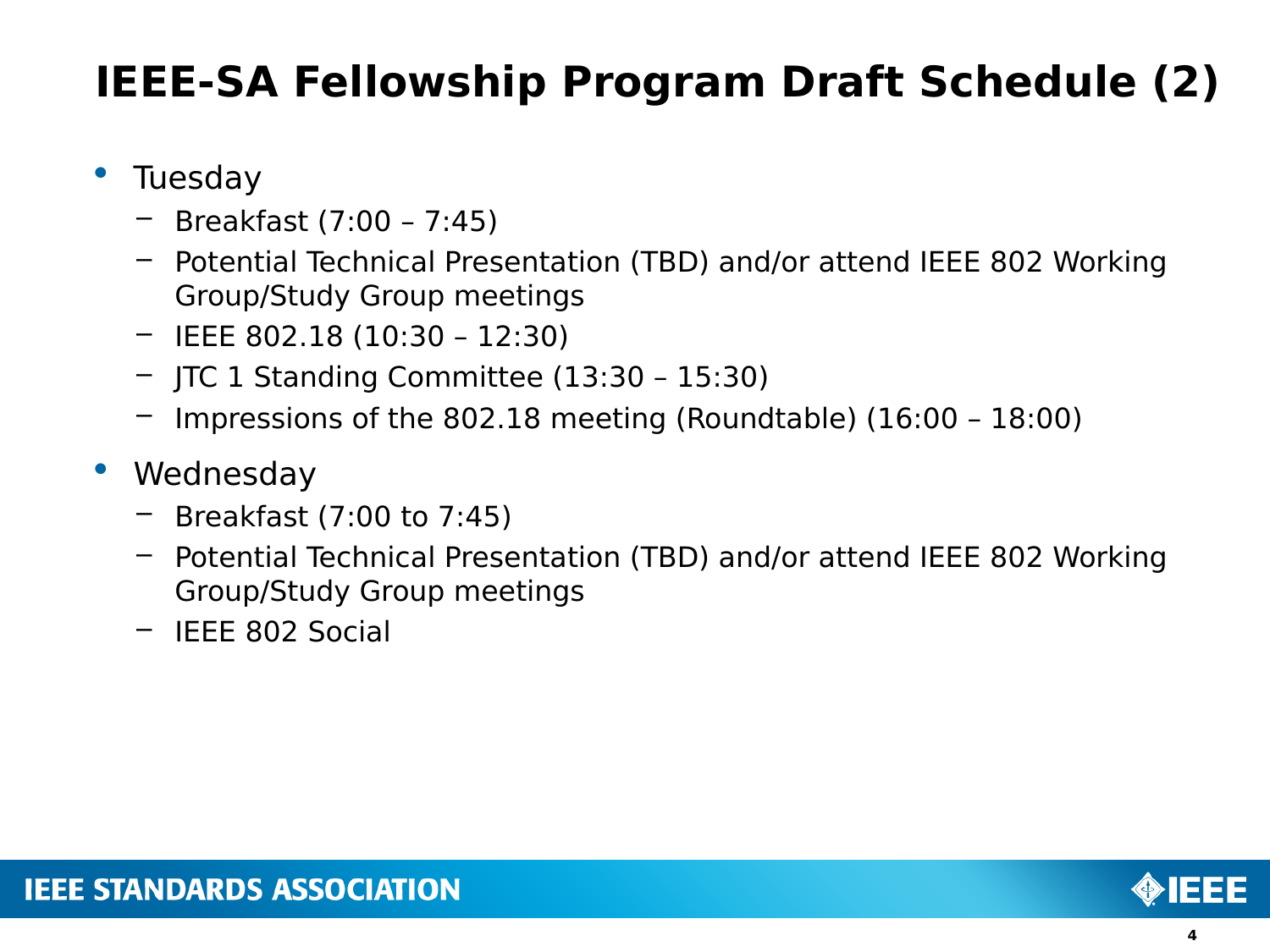

# IEEE-SA Fellowship Program Draft Schedule (2)
Tuesday
Breakfast (7:00 – 7:45)
Potential Technical Presentation (TBD) and/or attend IEEE 802 Working Group/Study Group meetings
IEEE 802.18 (10:30 – 12:30)
JTC 1 Standing Committee (13:30 – 15:30)
Impressions of the 802.18 meeting (Roundtable) (16:00 – 18:00)
Wednesday
Breakfast (7:00 to 7:45)
Potential Technical Presentation (TBD) and/or attend IEEE 802 Working Group/Study Group meetings
IEEE 802 Social

4